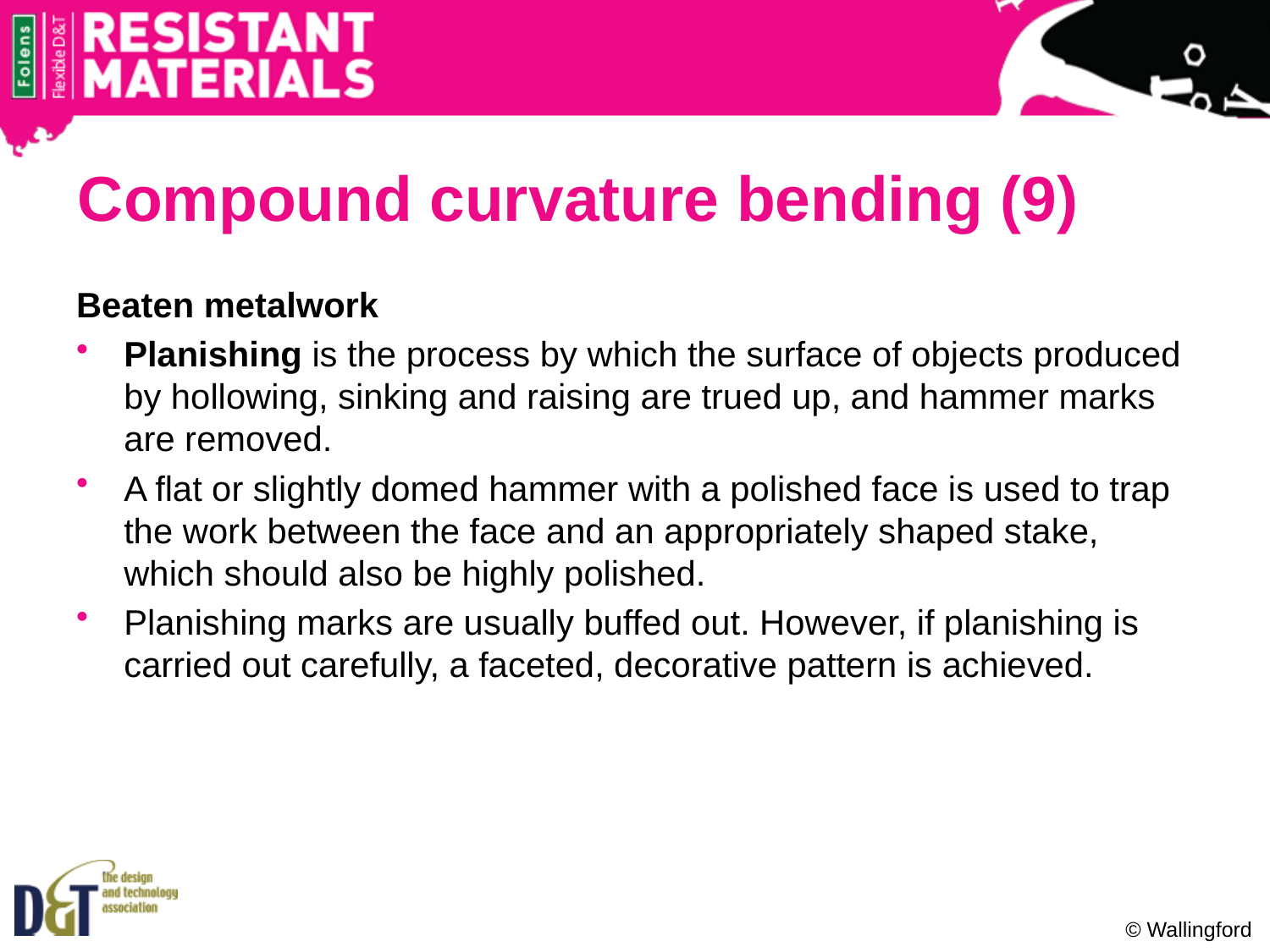

# Compound curvature bending (9)
Beaten metalwork
Planishing is the process by which the surface of objects produced by hollowing, sinking and raising are trued up, and hammer marks are removed.
A flat or slightly domed hammer with a polished face is used to trap the work between the face and an appropriately shaped stake, which should also be highly polished.
Planishing marks are usually buffed out. However, if planishing is carried out carefully, a faceted, decorative pattern is achieved.
© Wallingford